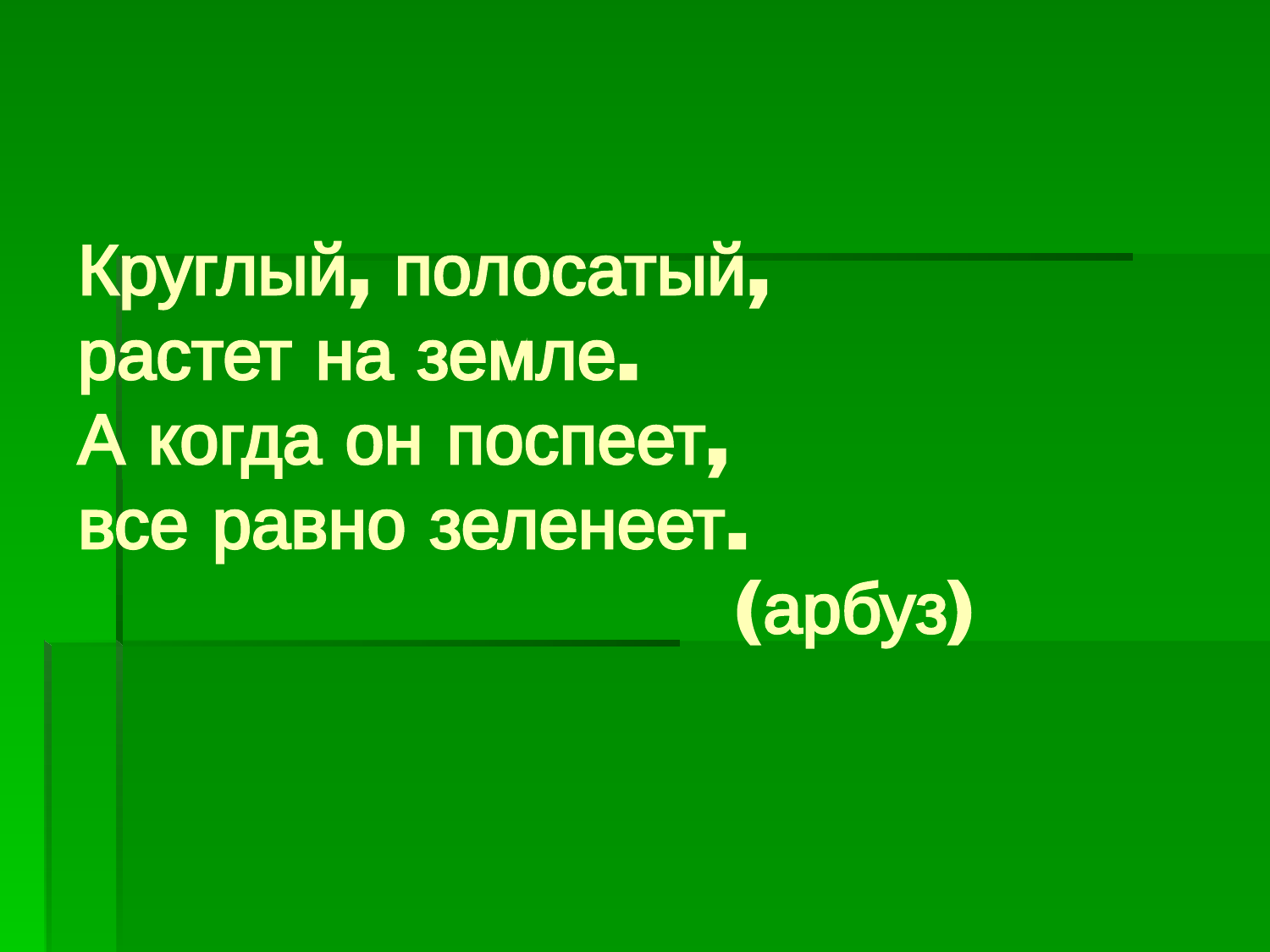

# Круглый, полосатый, растет на земле. А когда он поспеет, все равно зеленеет. (арбуз)